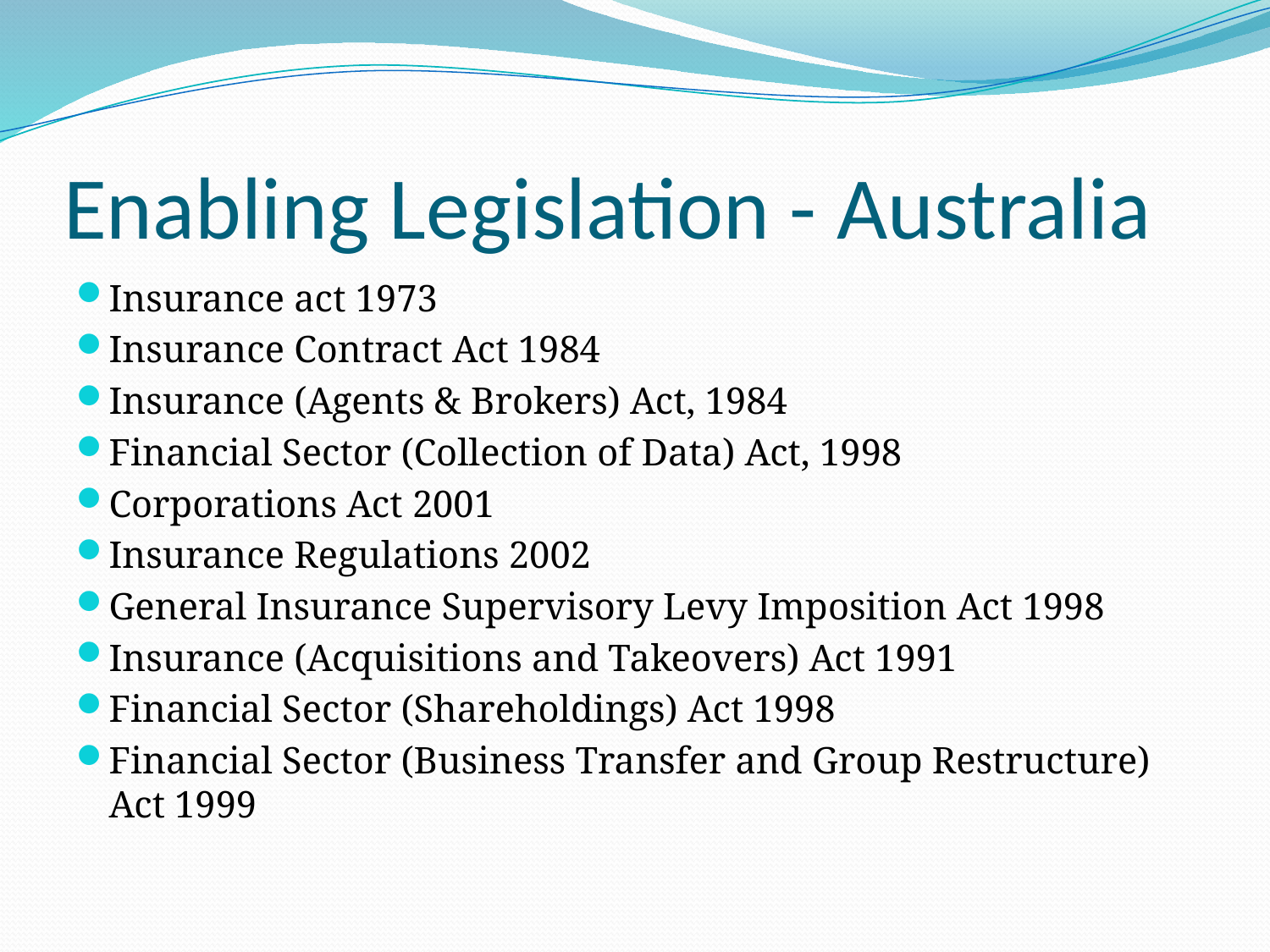

# Enabling Legislation - Australia
Insurance act 1973
Insurance Contract Act 1984
Insurance (Agents & Brokers) Act, 1984
Financial Sector (Collection of Data) Act, 1998
Corporations Act 2001
Insurance Regulations 2002
General Insurance Supervisory Levy Imposition Act 1998
Insurance (Acquisitions and Takeovers) Act 1991
Financial Sector (Shareholdings) Act 1998
Financial Sector (Business Transfer and Group Restructure) Act 1999